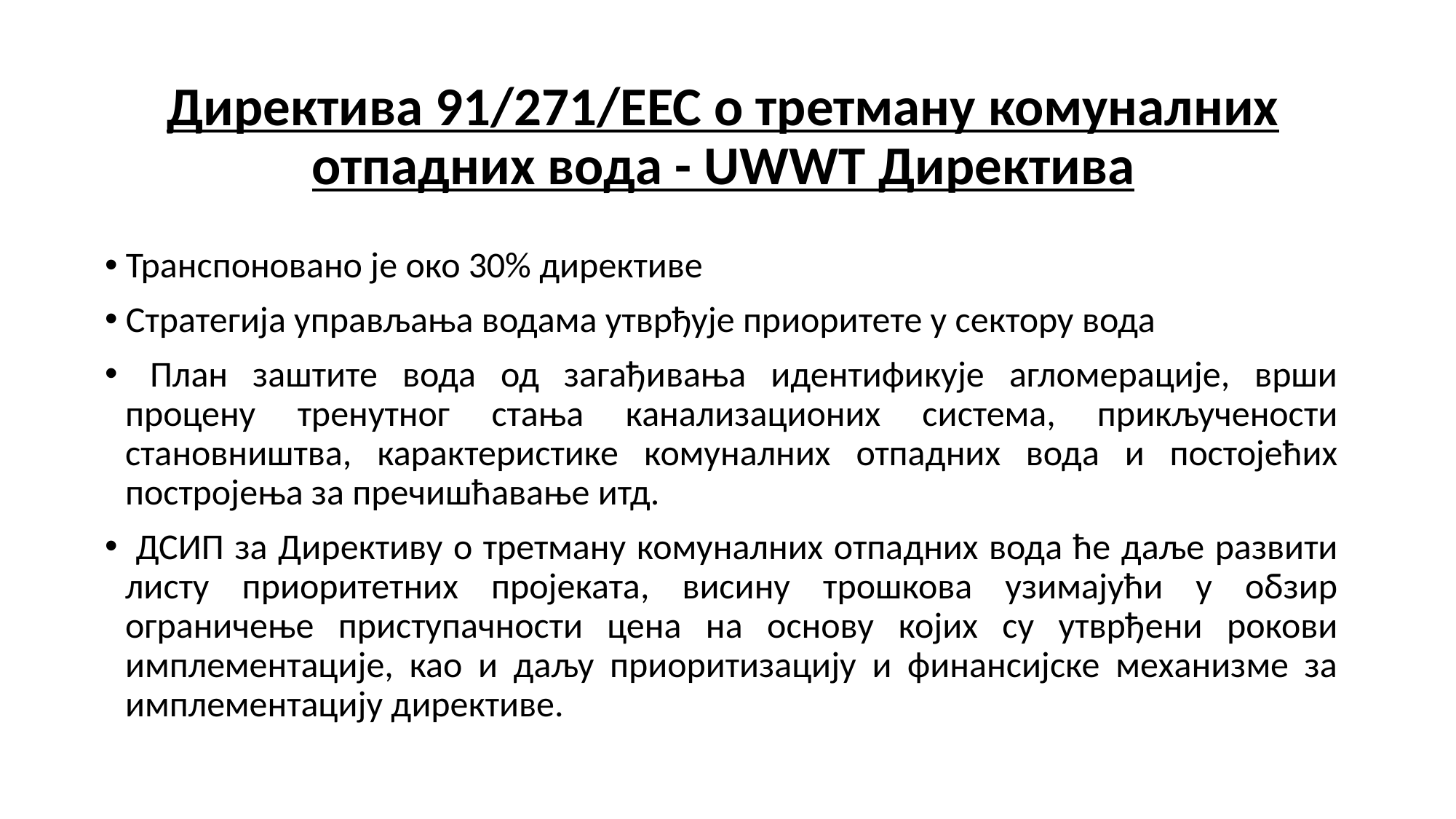

Директива 91/271/EEC о третману комуналних отпадних вода - UWWT Директива
 Транспоновано је око 30% директиве
 Стратегија управљања водама утврђује приоритете у сектору вода
 План заштите вода од загађивања идентификује агломерације, врши процену тренутног стања канализационих система, прикључености становништва, карактеристике комуналних отпадних вода и постојећих постројења за пречишћавање итд.
 ДСИП за Директиву о третману комуналних отпадних вода ће даље развити листу приоритетних пројеката, висину трошкова узимајући у обзир ограничење приступачности цена на основу којих су утврђени рокови имплементације, као и даљу приоритизацију и финансијске механизме за имплементацију директиве.